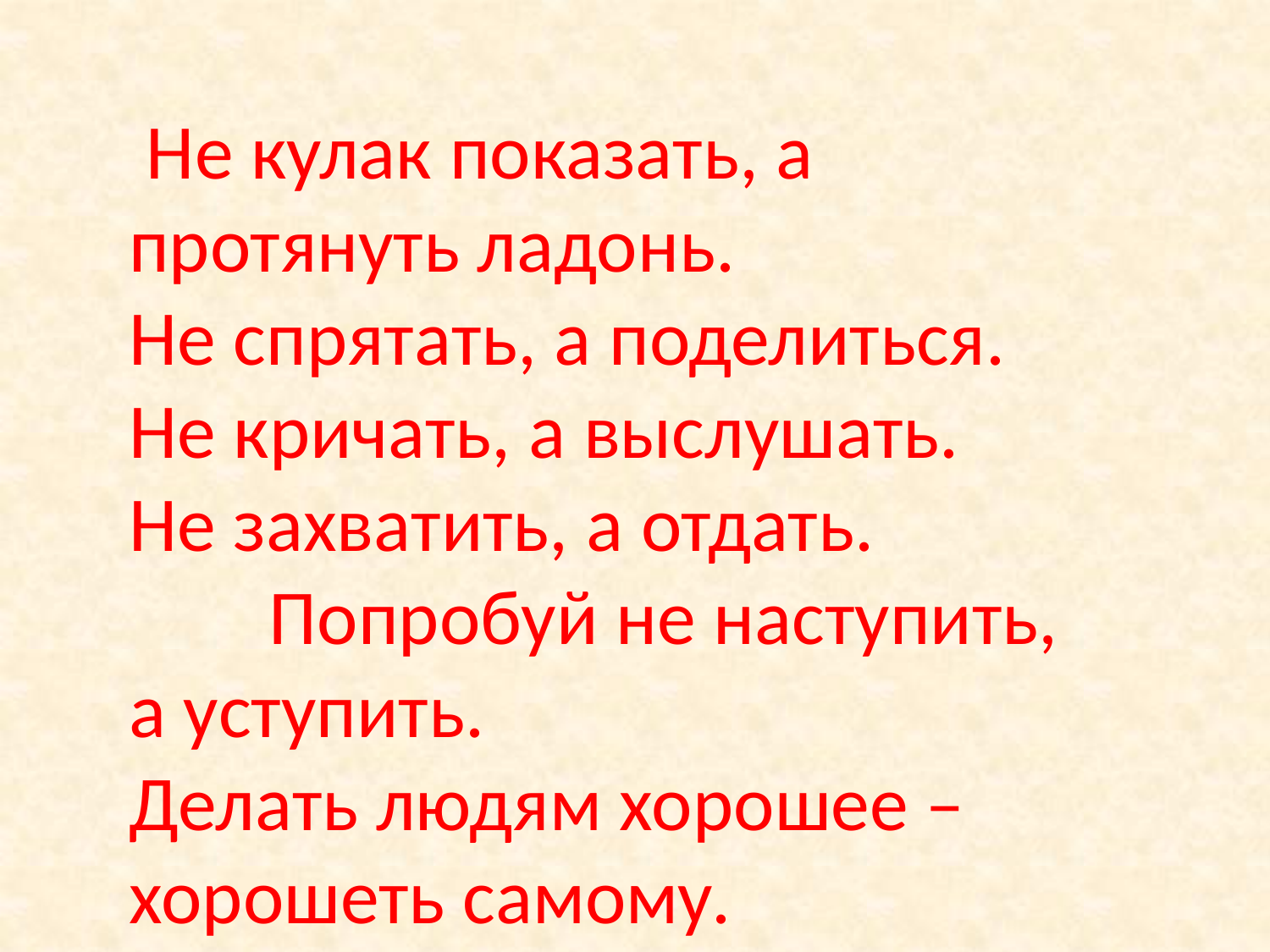

Не кулак показать, а протянуть ладонь.
Не спрятать, а поделиться.
Не кричать, а выслушать.
Не захватить, а отдать.                     Попробуй не наступить, а уступить.
Делать людям хорошее – хорошеть самому.